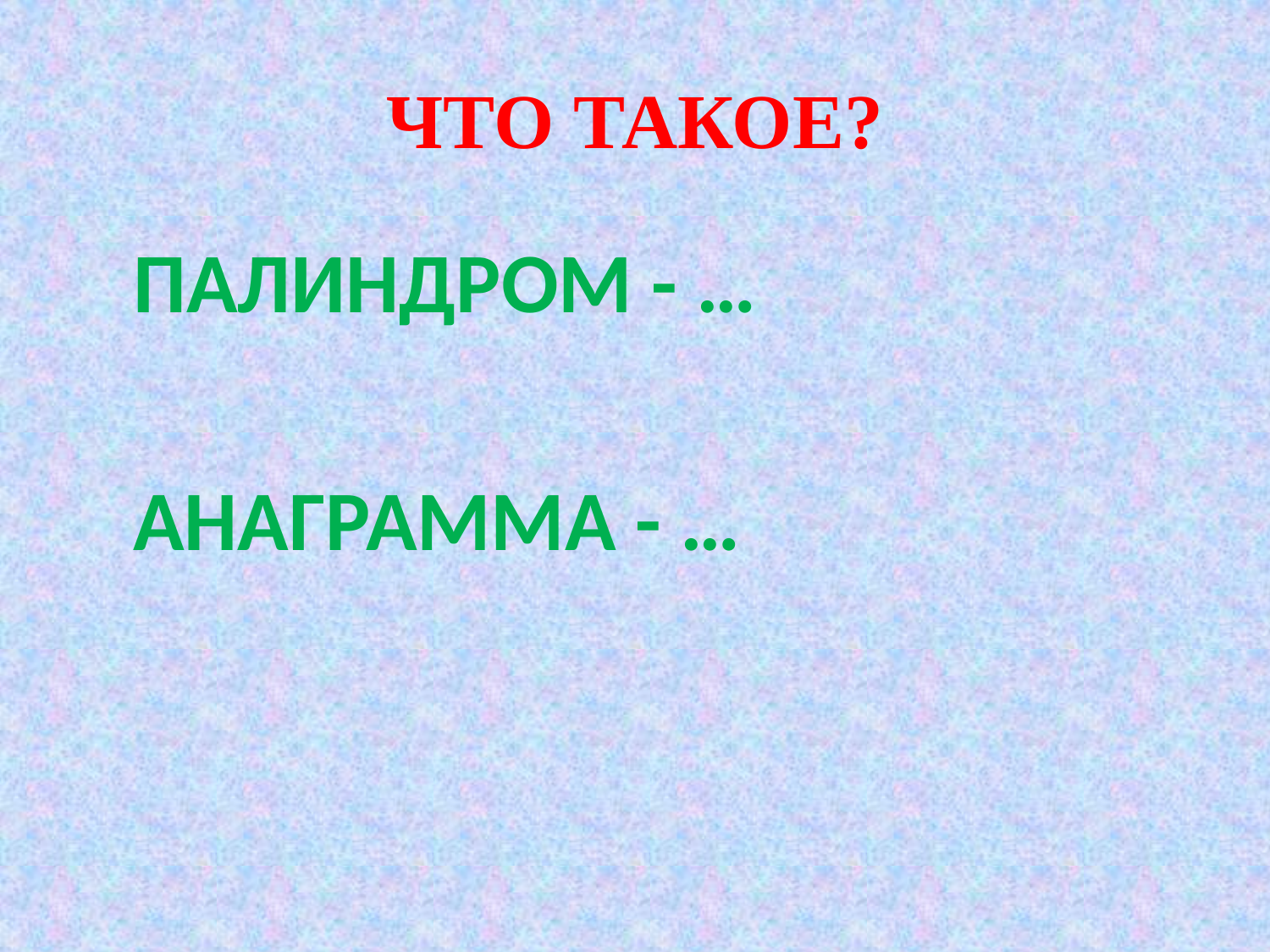

# ЧТО ТАКОЕ?
   ПАЛИНДРОМ - …

   АНАГРАММА - …